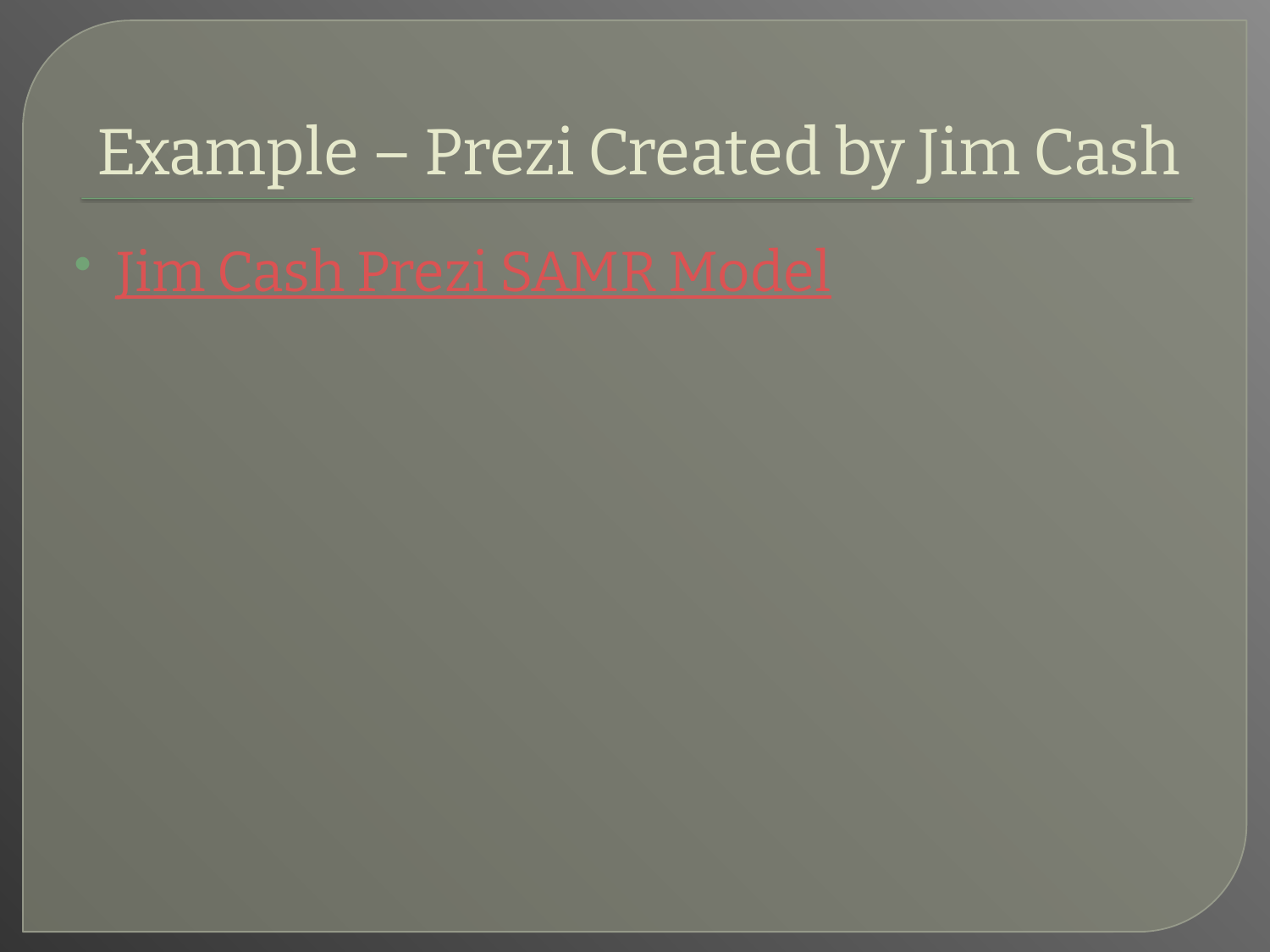

# Example – Prezi Created by Jim Cash
Jim Cash Prezi SAMR Model